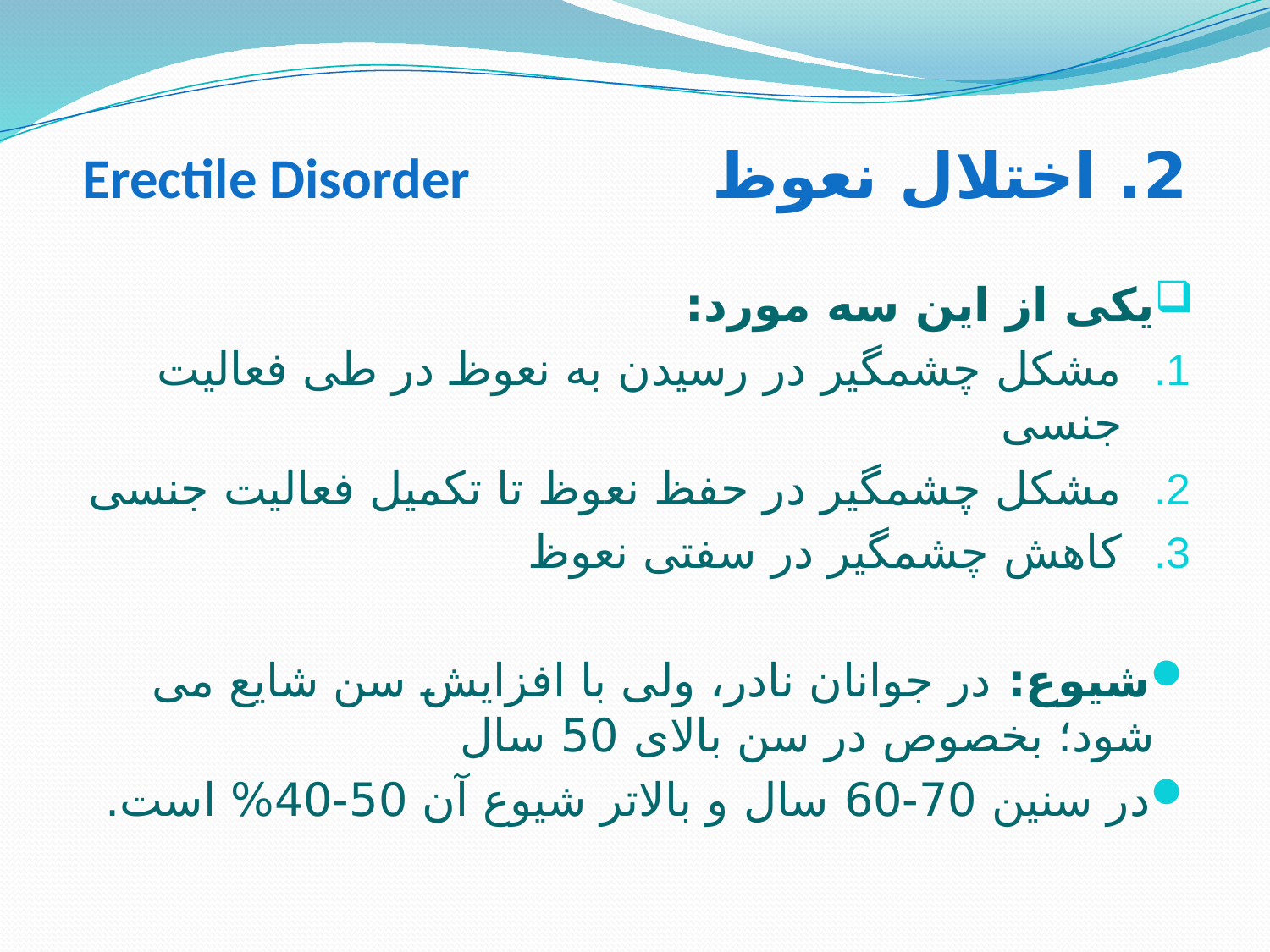

# 2. اختلال نعوظ           Erectile Disorder
یکی از این سه مورد:
مشکل چشمگیر در رسیدن به نعوظ در طی فعالیت جنسی
مشکل چشمگیر در حفظ نعوظ تا تکمیل فعالیت جنسی
کاهش چشمگیر در سفتی نعوظ

شیوع: در جوانان نادر، ولی با افزایش سن شایع می شود؛ بخصوص در سن بالای 50 سال
در سنین 70-60 سال و بالاتر شیوع آن 50-40% است.